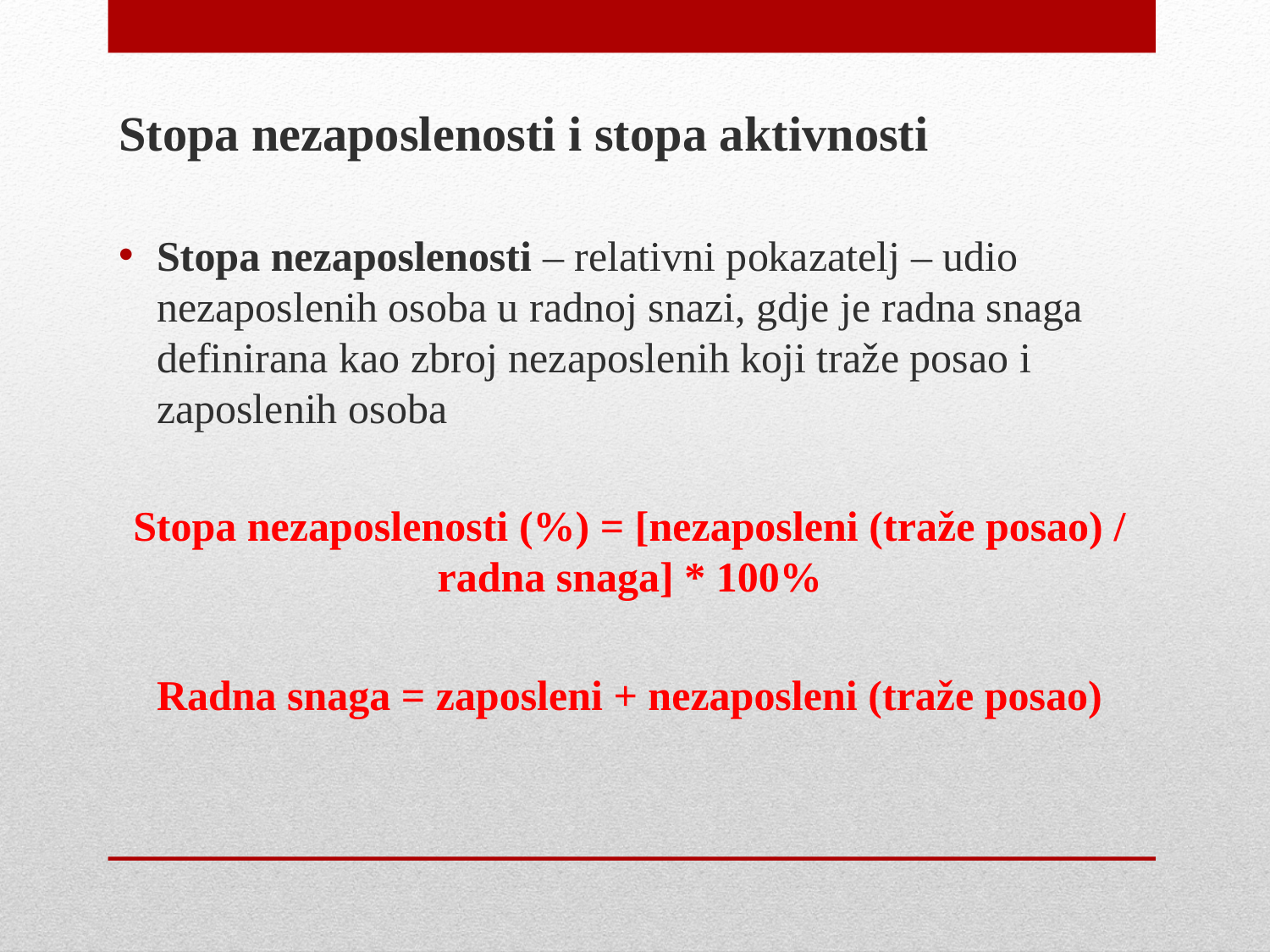

Stopa nezaposlenosti i stopa aktivnosti

Stopa nezaposlenosti – relativni pokazatelj – udio nezaposlenih osoba u radnoj snazi, gdje je radna snaga definirana kao zbroj nezaposlenih koji traže posao i zaposlenih osoba

Stopa nezaposlenosti (%) = [nezaposleni (traže posao) / radna snaga] * 100%

Radna snaga = zaposleni + nezaposleni (traže posao)